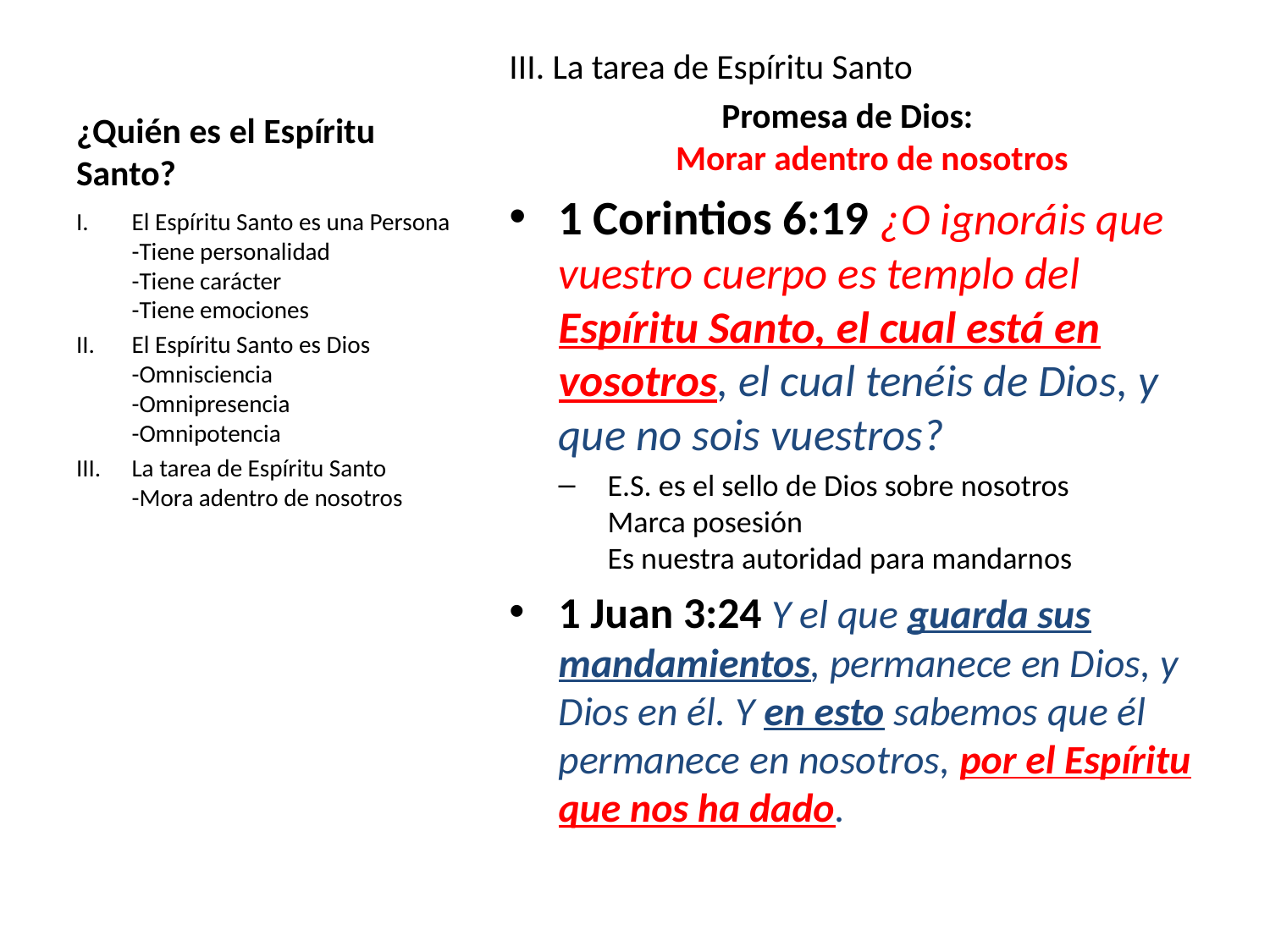

# ¿Quién es el Espíritu Santo?
III. La tarea de Espíritu Santo
Promesa de Dios:
Morar adentro de nosotros
1 Corintios 6:19 ¿O ignoráis que vuestro cuerpo es templo del Espíritu Santo, el cual está en vosotros, el cual tenéis de Dios, y que no sois vuestros?
E.S. es el sello de Dios sobre nosotros
Marca posesión
Es nuestra autoridad para mandarnos
1 Juan 3:24 Y el que guarda sus mandamientos, permanece en Dios, y Dios en él. Y en esto sabemos que él permanece en nosotros, por el Espíritu que nos ha dado.
El Espíritu Santo es una Persona
-Tiene personalidad
-Tiene carácter
-Tiene emociones
El Espíritu Santo es Dios
-Omnisciencia
-Omnipresencia
-Omnipotencia
La tarea de Espíritu Santo
-Mora adentro de nosotros